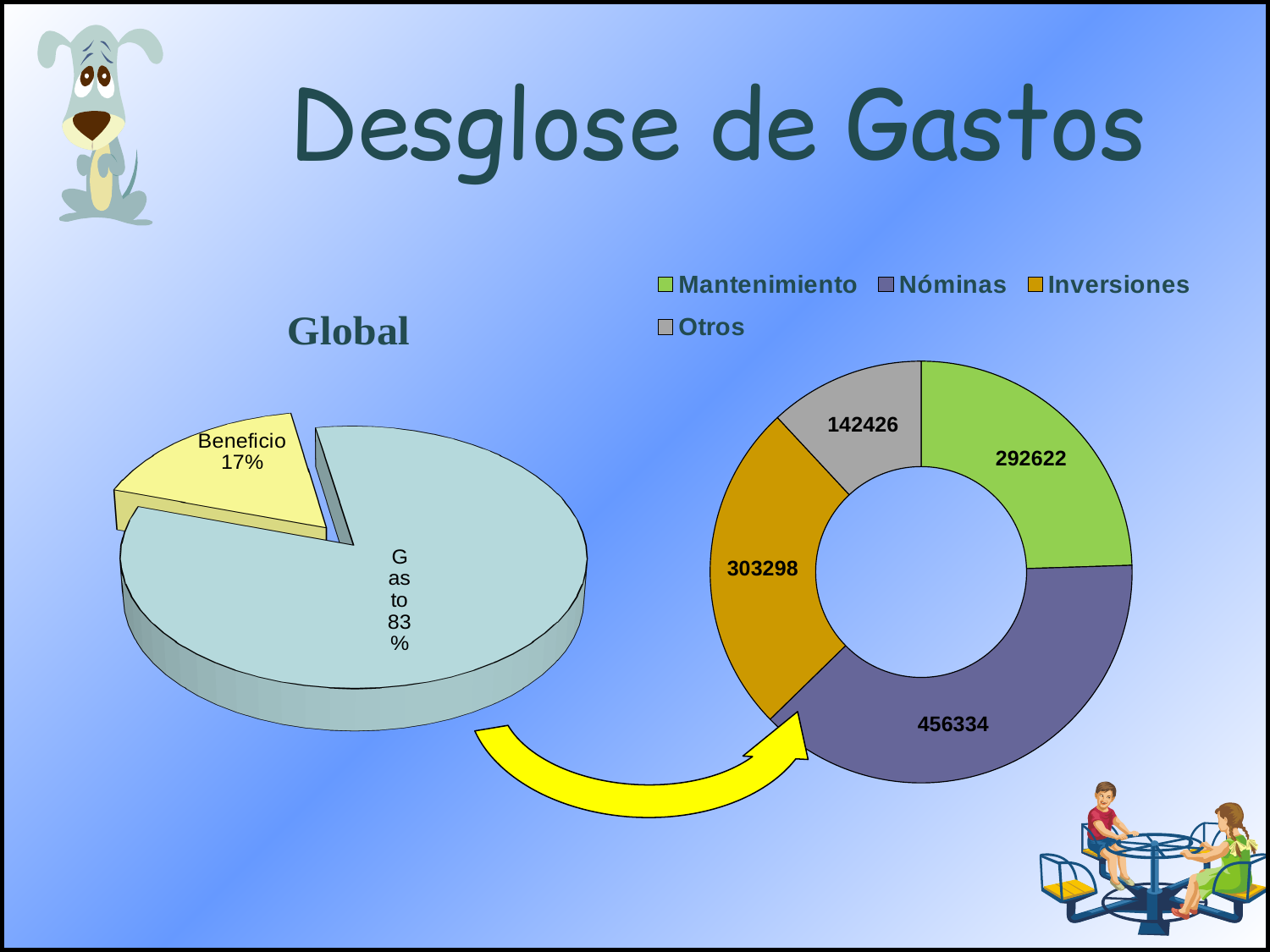

# Desglose de Gastos

[unsupported chart]

### Chart

| Category |  |
|---|---|
| Mantenimiento | 292622.0 |
| Nóminas | 456334.0 |
| Inversiones | 303298.0 |
| Otros | 142426.0 |